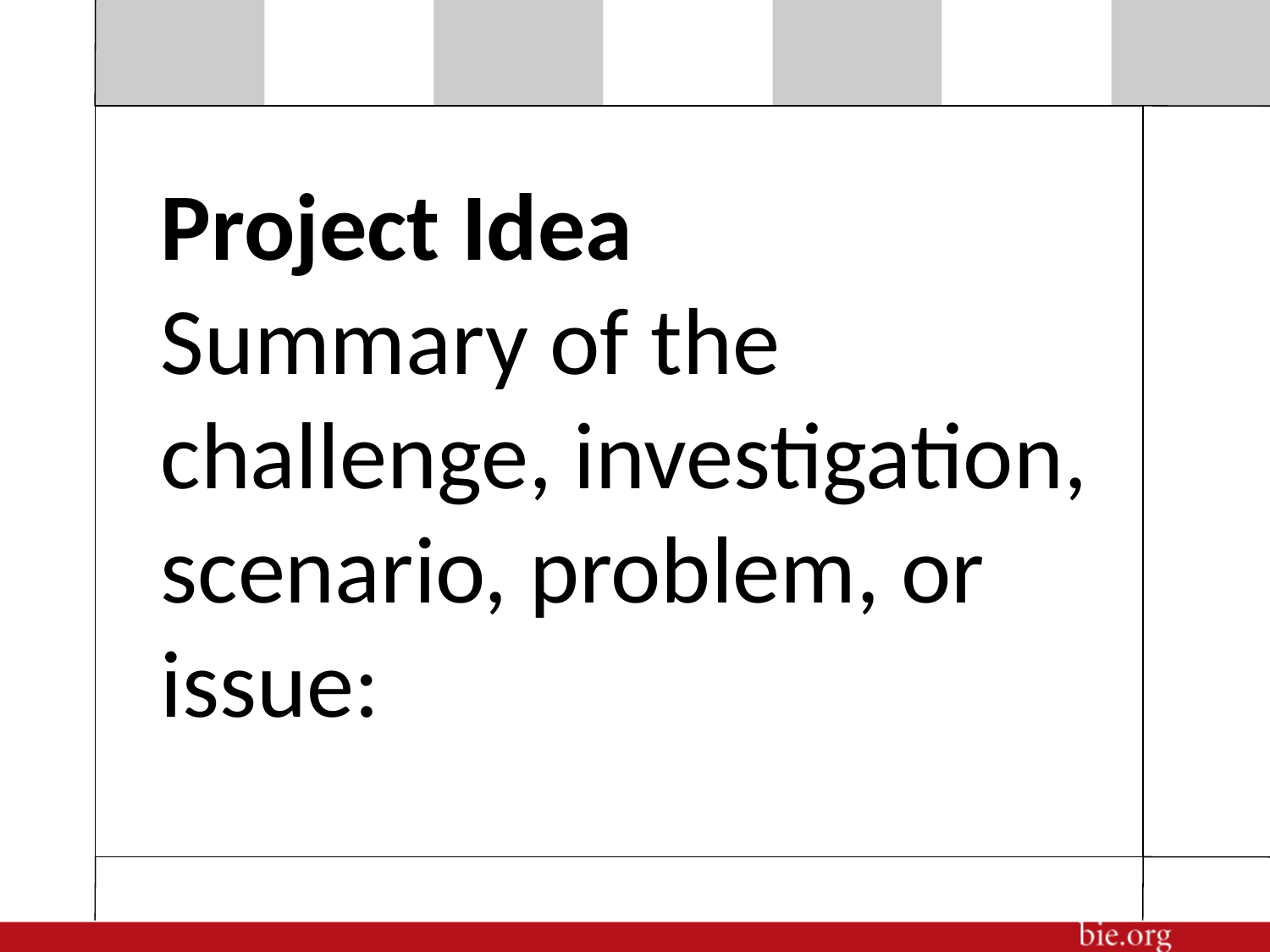

Project Idea
Summary of the
challenge, investigation,
scenario, problem, or
issue: